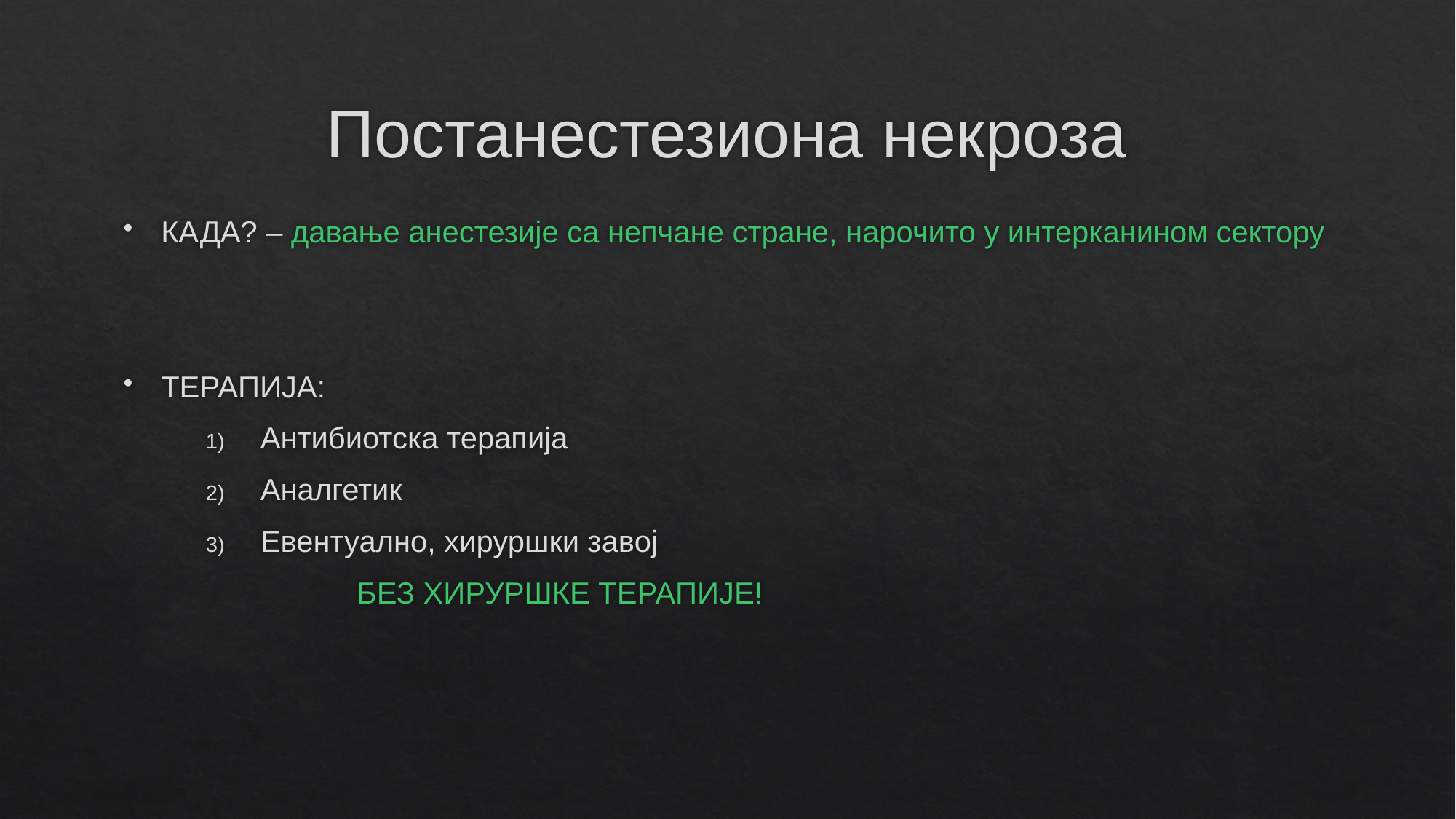

# Постанестезиона некроза
КАДА? – давање анестезије са непчане стране, нарочито у интерканином сектору

ТЕРАПИЈА:
Антибиотска терапија
Аналгетик
Евентуално, хируршки завој
	     БЕЗ ХИРУРШКЕ ТЕРАПИЈЕ!